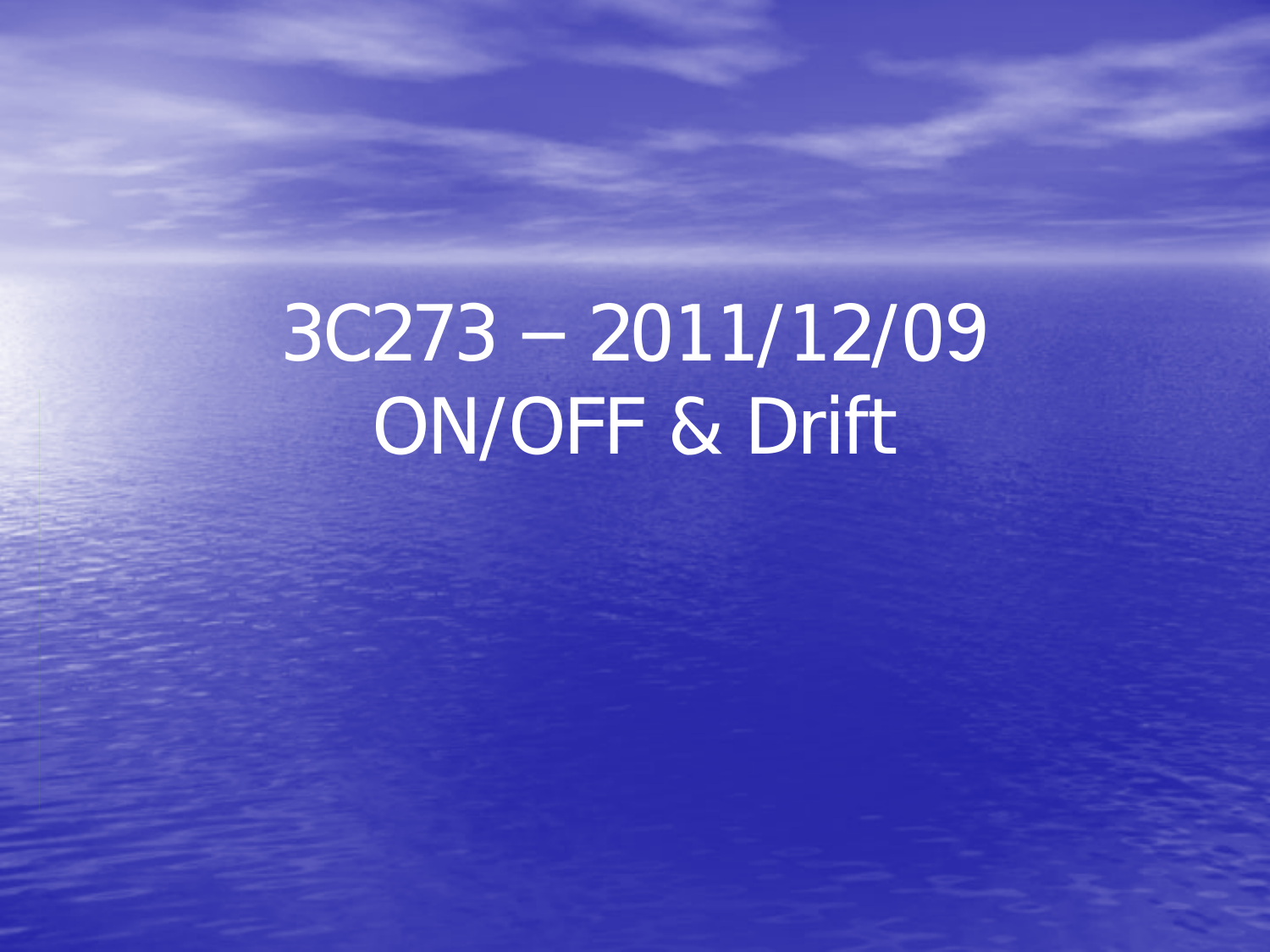

# 3C273 – 2011/12/09 ON/OFF & Drift